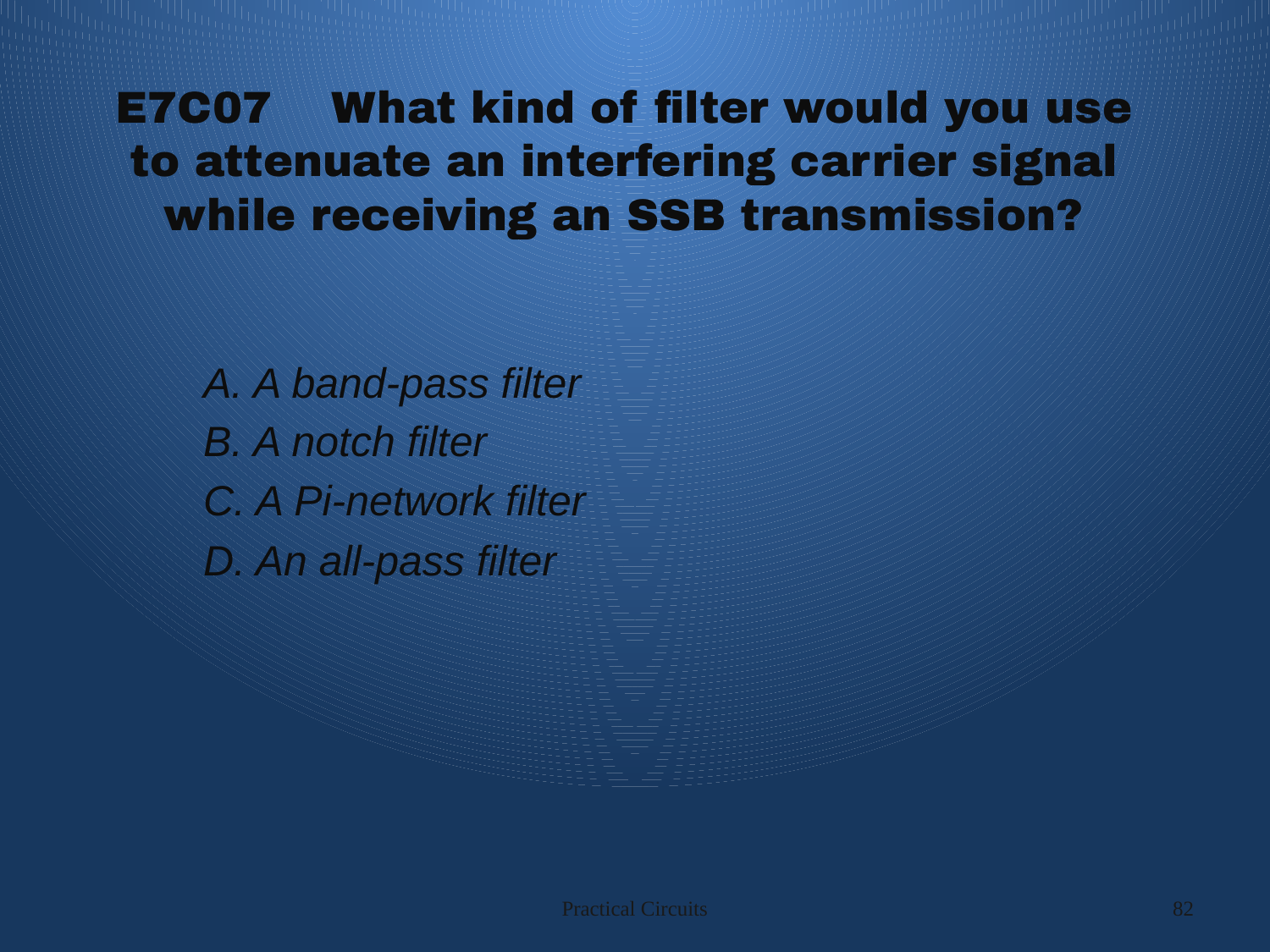

# E7C07    What kind of filter would you use to attenuate an interfering carrier signal while receiving an SSB transmission?
A. A band-pass filter
B. A notch filter
C. A Pi-network filter
D. An all-pass filter
Practical Circuits
82